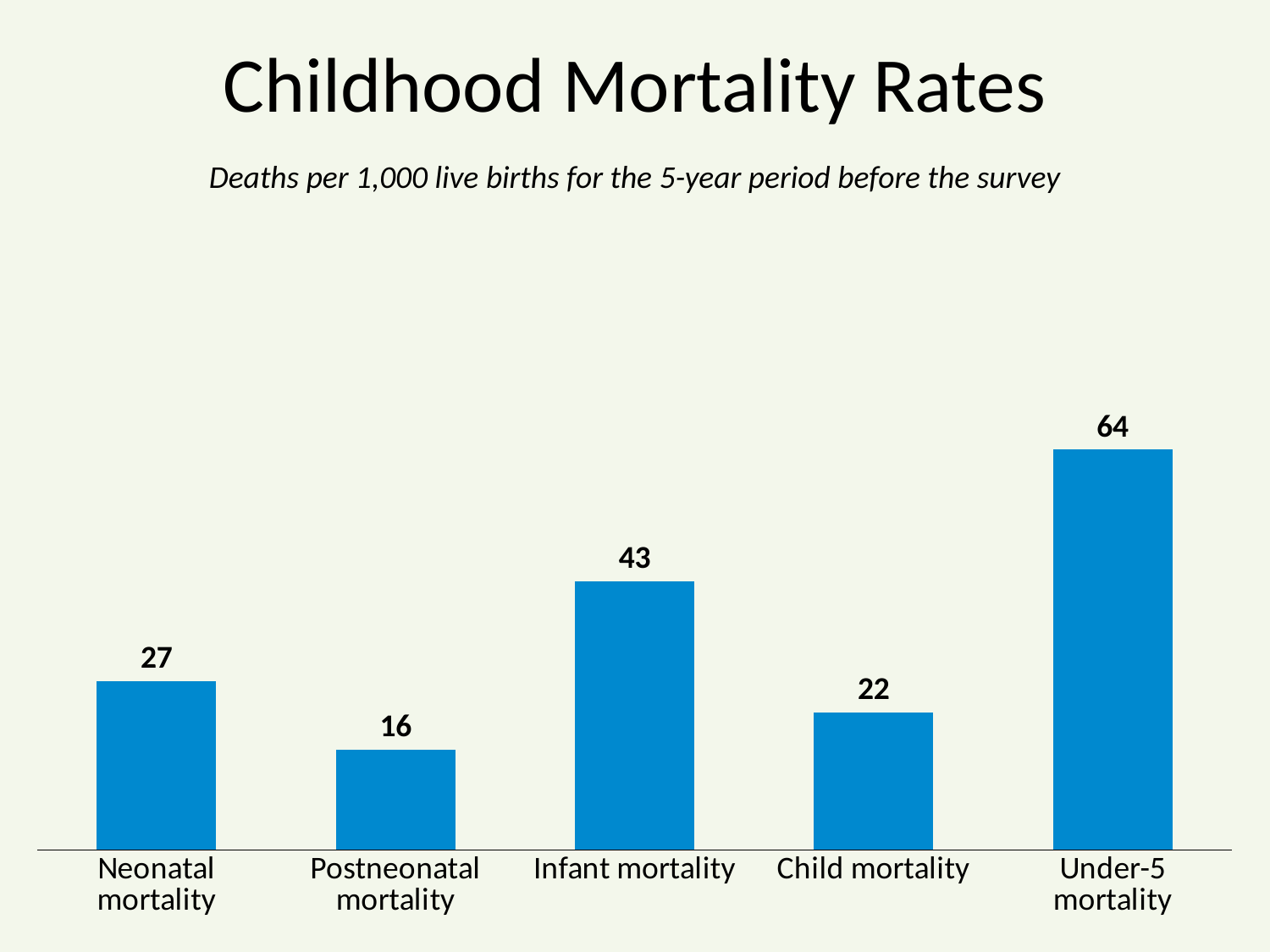

# Childhood Mortality Rates
Deaths per 1,000 live births for the 5-year period before the survey

### Chart

| Category | Series 1 |
|---|---|
| Neonatal mortality | 27.0 |
| Postneonatal mortality | 16.0 |
| Infant mortality | 43.0 |
| Child mortality | 22.0 |
| Under-5 mortality | 64.0 |